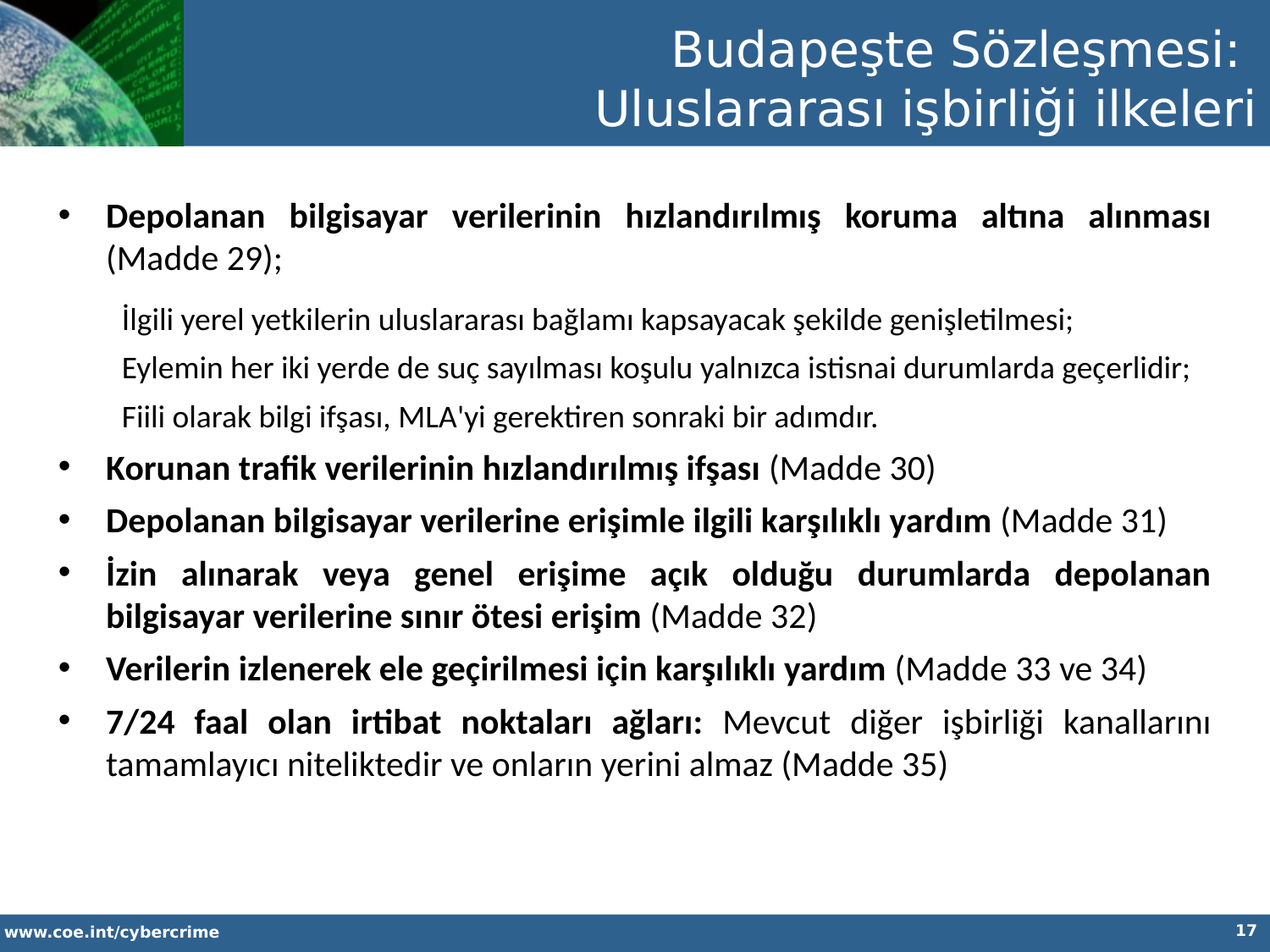

Budapeşte Sözleşmesi:
Uluslararası işbirliği ilkeleri
Depolanan bilgisayar verilerinin hızlandırılmış koruma altına alınması (Madde 29);
İlgili yerel yetkilerin uluslararası bağlamı kapsayacak şekilde genişletilmesi;
Eylemin her iki yerde de suç sayılması koşulu yalnızca istisnai durumlarda geçerlidir;
Fiili olarak bilgi ifşası, MLA'yi gerektiren sonraki bir adımdır.
Korunan trafik verilerinin hızlandırılmış ifşası (Madde 30)
Depolanan bilgisayar verilerine erişimle ilgili karşılıklı yardım (Madde 31)
İzin alınarak veya genel erişime açık olduğu durumlarda depolanan bilgisayar verilerine sınır ötesi erişim (Madde 32)
Verilerin izlenerek ele geçirilmesi için karşılıklı yardım (Madde 33 ve 34)
7/24 faal olan irtibat noktaları ağları: Mevcut diğer işbirliği kanallarını tamamlayıcı niteliktedir ve onların yerini almaz (Madde 35)
17